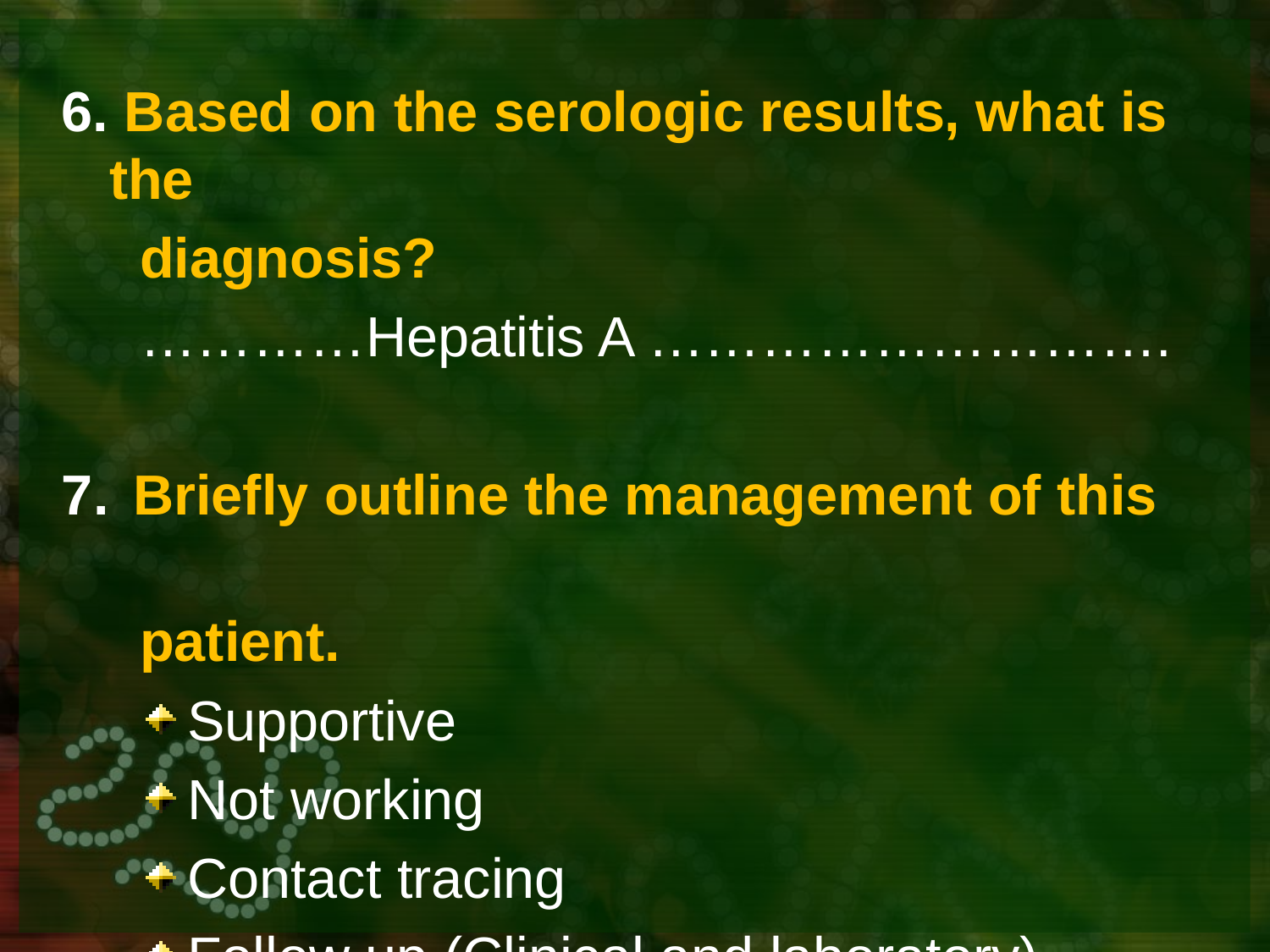

6. Based on the serologic results, what is the
     diagnosis?
     …………Hepatitis A ……………………….

Briefly outline the management of this
     patient.
Supportive
Not working
Contact tracing
Follow up (Clinical and laboratory)